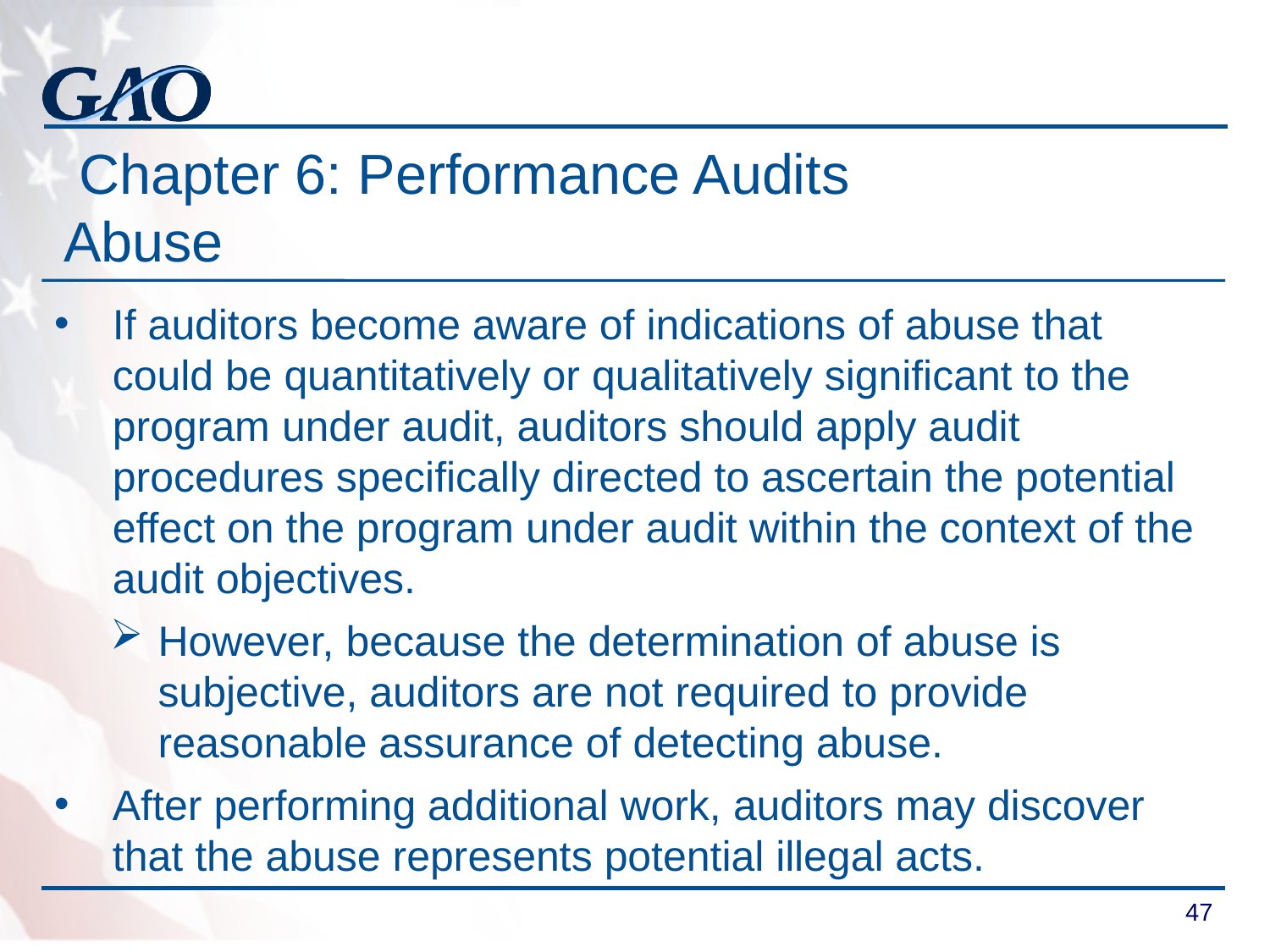

Chapter 6: Performance Audits
Abuse
#
If auditors become aware of indications of abuse that could be quantitatively or qualitatively significant to the program under audit, auditors should apply audit procedures specifically directed to ascertain the potential effect on the program under audit within the context of the audit objectives.
However, because the determination of abuse is subjective, auditors are not required to provide reasonable assurance of detecting abuse.
After performing additional work, auditors may discover that the abuse represents potential illegal acts.
47